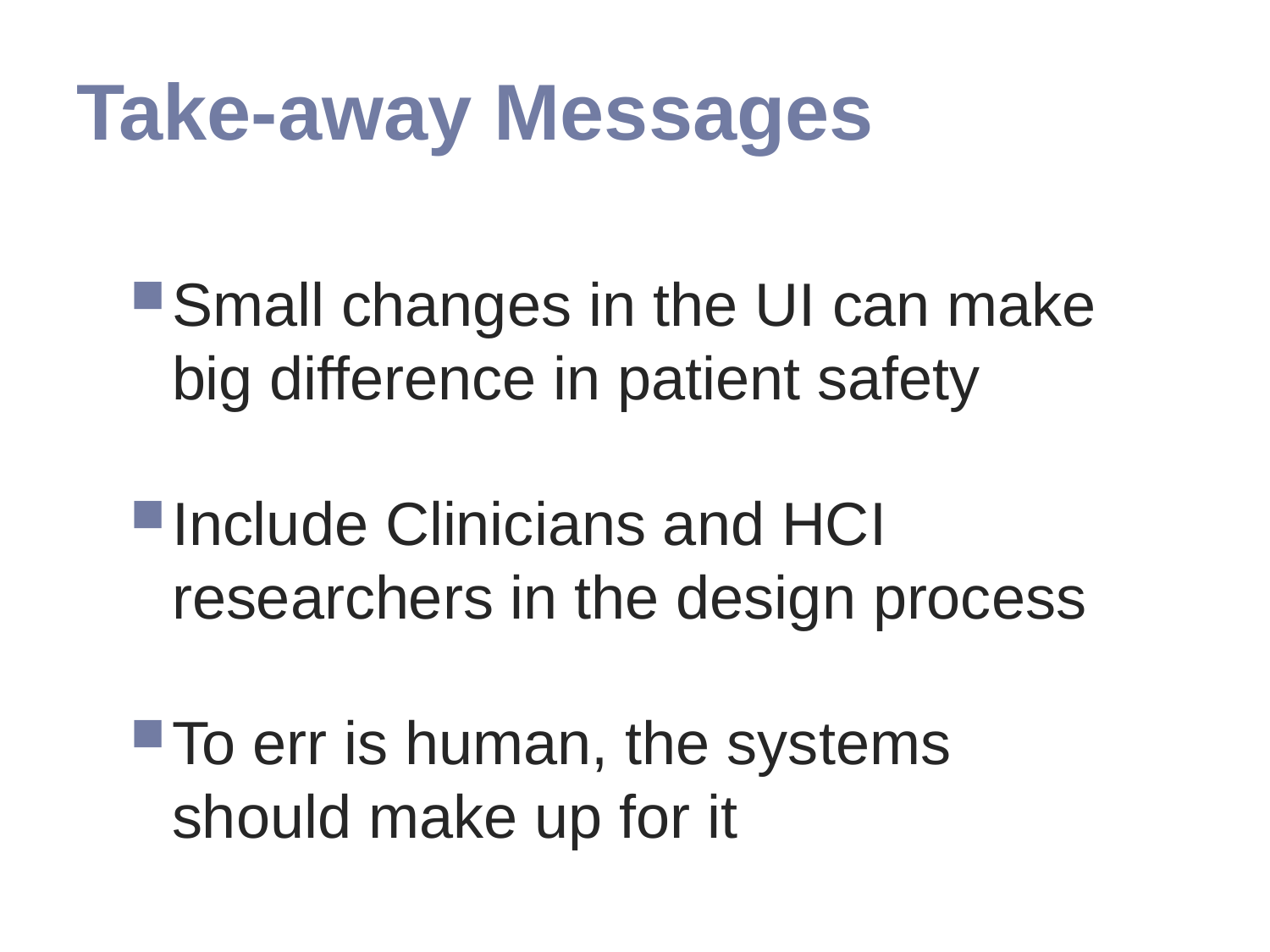

# Take-away Messages

Small changes in the UI can make big difference in patient safety

Include Clinicians and HCI researchers in the design process

To err is human, the systems should make up for it